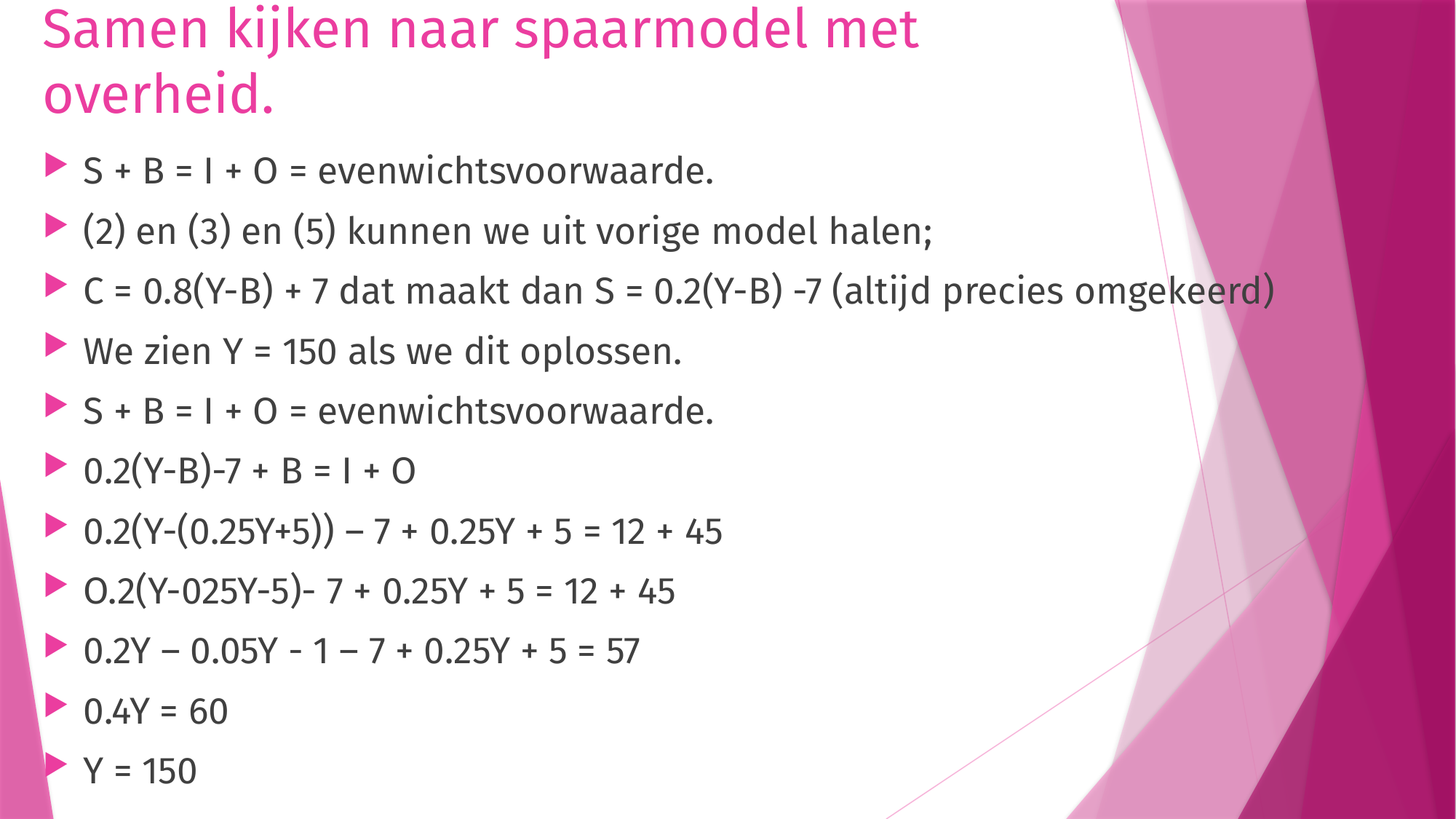

# Samen kijken naar spaarmodel met overheid.
S + B = I + O = evenwichtsvoorwaarde.
(2) en (3) en (5) kunnen we uit vorige model halen;
C = 0.8(Y-B) + 7 dat maakt dan S = 0.2(Y-B) -7 (altijd precies omgekeerd)
We zien Y = 150 als we dit oplossen.
S + B = I + O = evenwichtsvoorwaarde.
0.2(Y-B)-7 + B = I + O
0.2(Y-(0.25Y+5)) – 7 + 0.25Y + 5 = 12 + 45
O.2(Y-025Y-5)- 7 + 0.25Y + 5 = 12 + 45
0.2Y – 0.05Y - 1 – 7 + 0.25Y + 5 = 57
0.4Y = 60
Y = 150